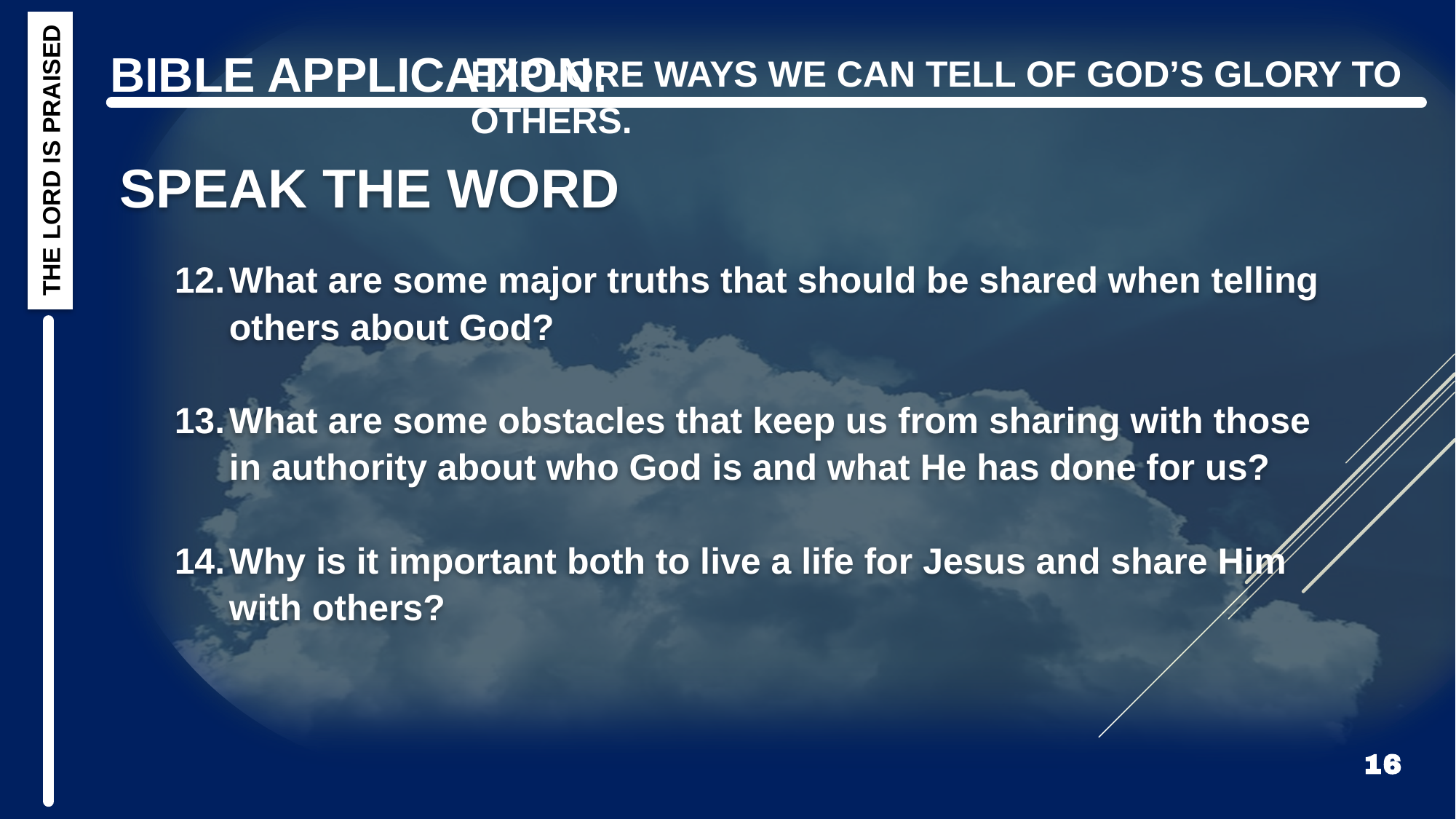

Bible Application:
Explore ways we can tell of God’s glory to others.
The Lord Is Praised
Speak the Word

What are some major truths that should be shared when telling others about God?

What are some obstacles that keep us from sharing with those in authority about who God is and what He has done for us?

Why is it important both to live a life for Jesus and share Him with others?

16